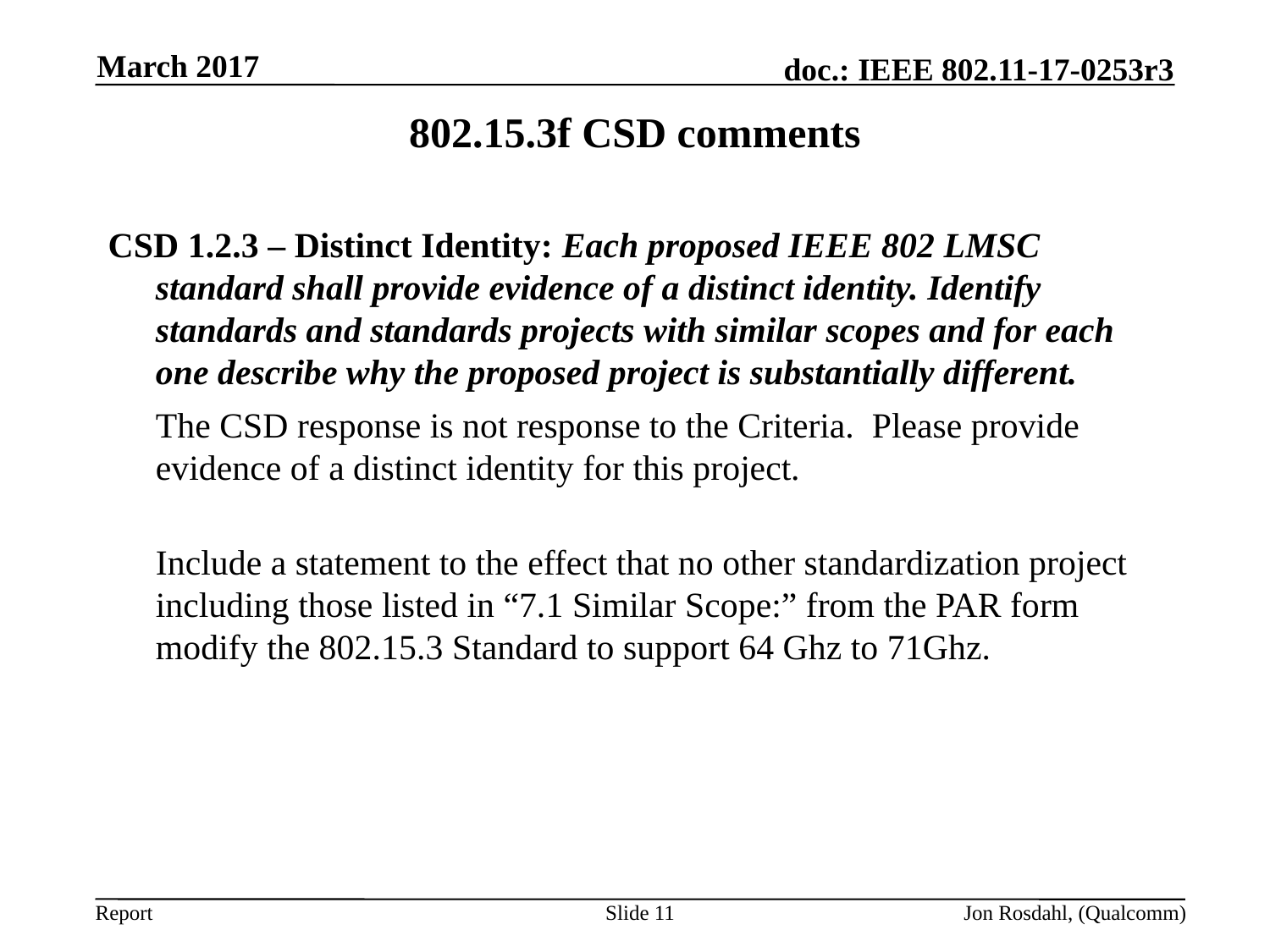

March 2017
# 802.15.3f CSD comments
CSD 1.2.3 – Distinct Identity: Each proposed IEEE 802 LMSC standard shall provide evidence of a distinct identity. Identify standards and standards projects with similar scopes and for each one describe why the proposed project is substantially different.
	The CSD response is not response to the Criteria.  Please provide evidence of a distinct identity for this project.
Include a statement to the effect that no other standardization project including those listed in “7.1 Similar Scope:” from the PAR form modify the 802.15.3 Standard to support 64 Ghz to 71Ghz.
Slide 11
Jon Rosdahl, (Qualcomm)